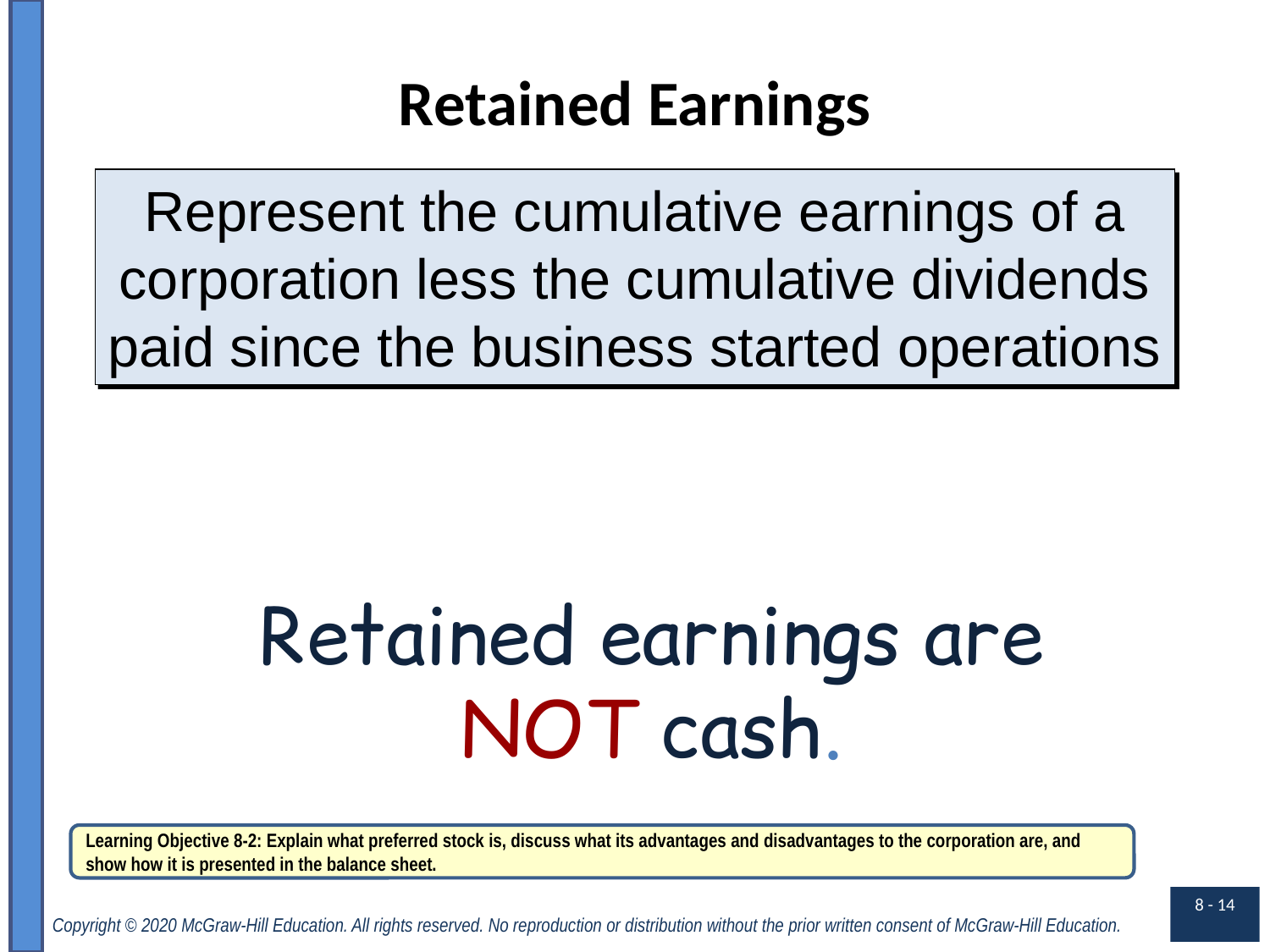

# Retained Earnings
Represent the cumulative earnings of a corporation less the cumulative dividends paid since the business started operations
Retained earnings are NOT cash.
Learning Objective 8-2: Explain what preferred stock is, discuss what its advantages and disadvantages to the corporation are, and show how it is presented in the balance sheet.